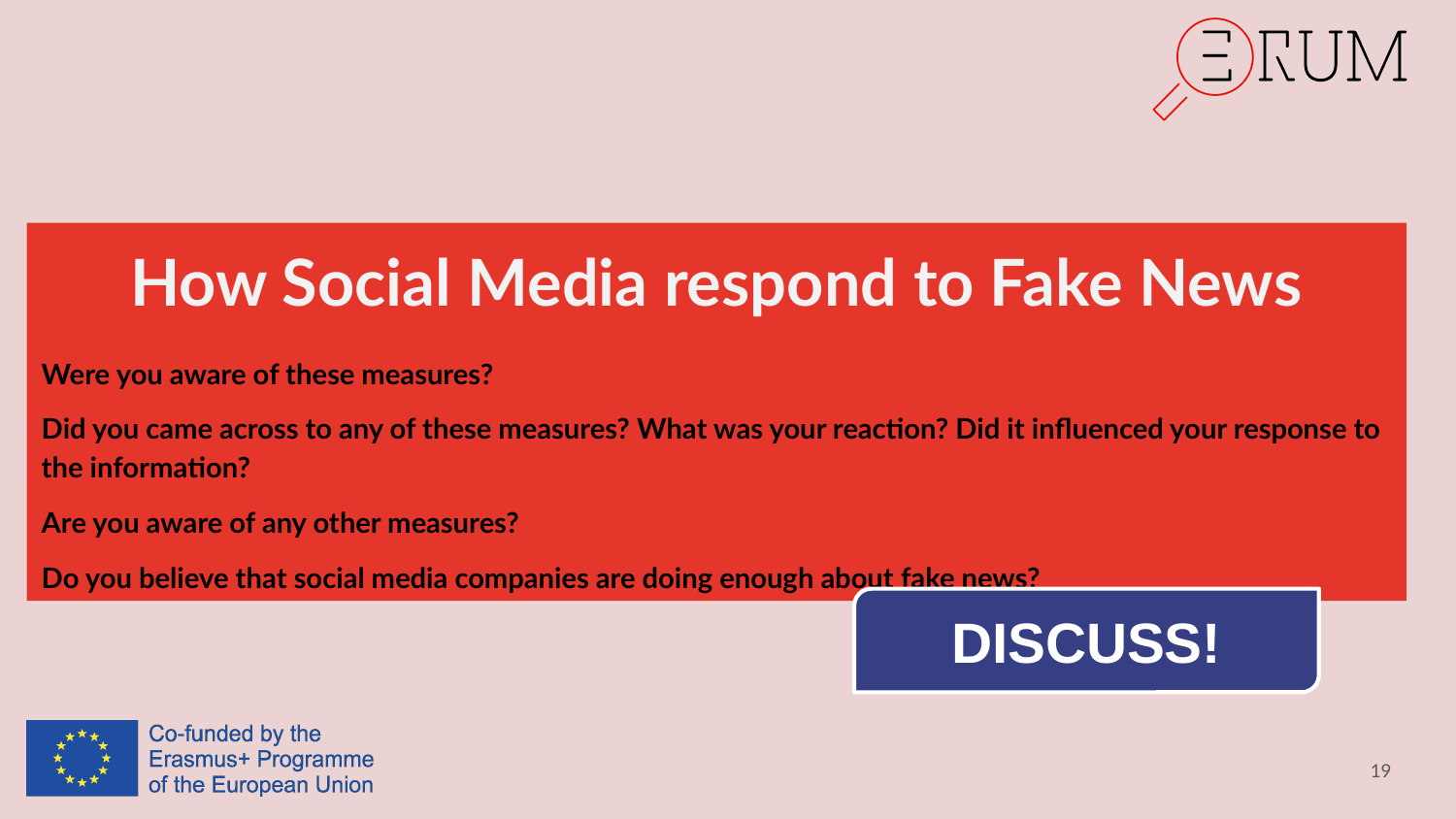

How Social Media respond to Fake News
Were you aware of these measures?
Did you came across to any of these measures? What was your reaction? Did it influenced your response to the information?
Are you aware of any other measures?
Do you believe that social media companies are doing enough about fake news?
DISCUSS!
19